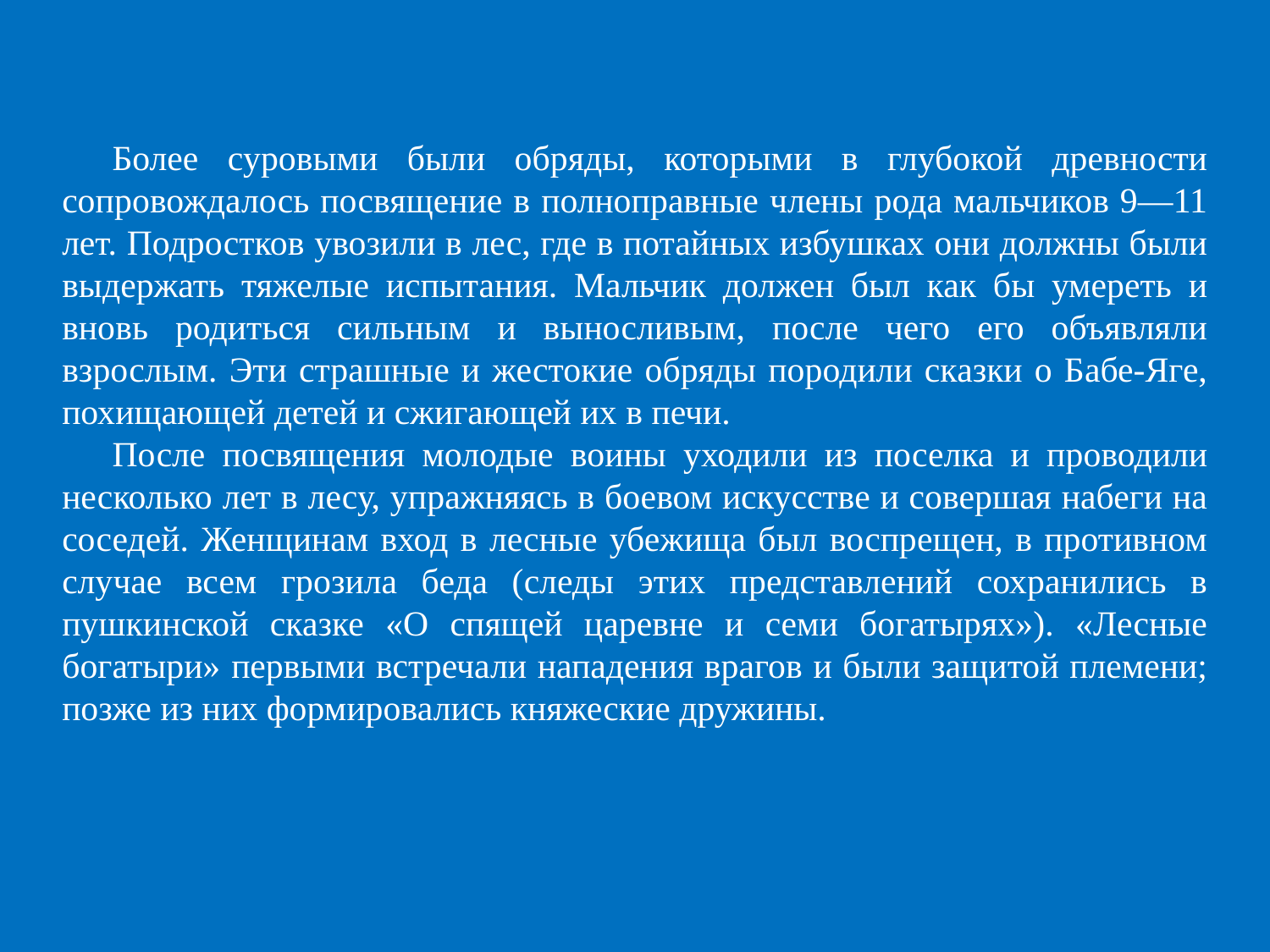

Более суровыми были обряды, которыми в глубокой древности сопровождалось посвящение в полноправные члены рода мальчиков 9—11 лет. Подростков увозили в лес, где в потайных избушках они должны были выдержать тяжелые испытания. Мальчик должен был как бы умереть и вновь родиться сильным и выносливым, после чего его объявляли взрослым. Эти страшные и жестокие обряды породили сказки о Бабе-Яге, похищающей детей и сжигающей их в печи.
После посвящения молодые воины уходили из поселка и проводили несколько лет в лесу, упражняясь в боевом искусстве и совершая набеги на соседей. Женщинам вход в лесные убежища был воспрещен, в противном случае всем грозила беда (следы этих представлений сохранились в пушкинской сказке «О спящей царевне и семи богатырях»). «Лесные богатыри» первыми встречали нападения врагов и были защитой племени; позже из них формировались княжеские дружины.